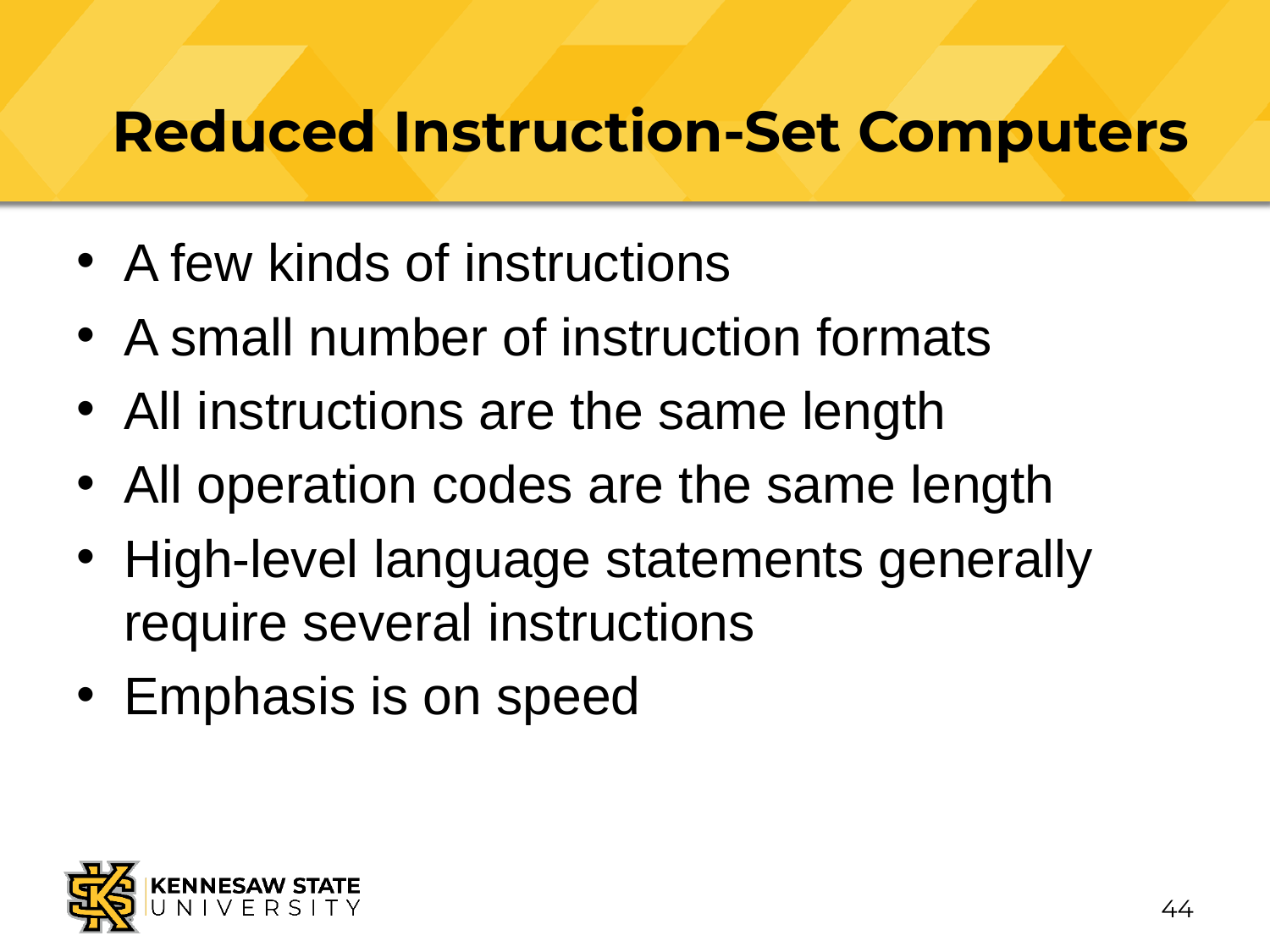

# Reduced Instruction-Set Computers
A few kinds of instructions
A small number of instruction formats
All instructions are the same length
All operation codes are the same length
High-level language statements generally require several instructions
Emphasis is on speed
44